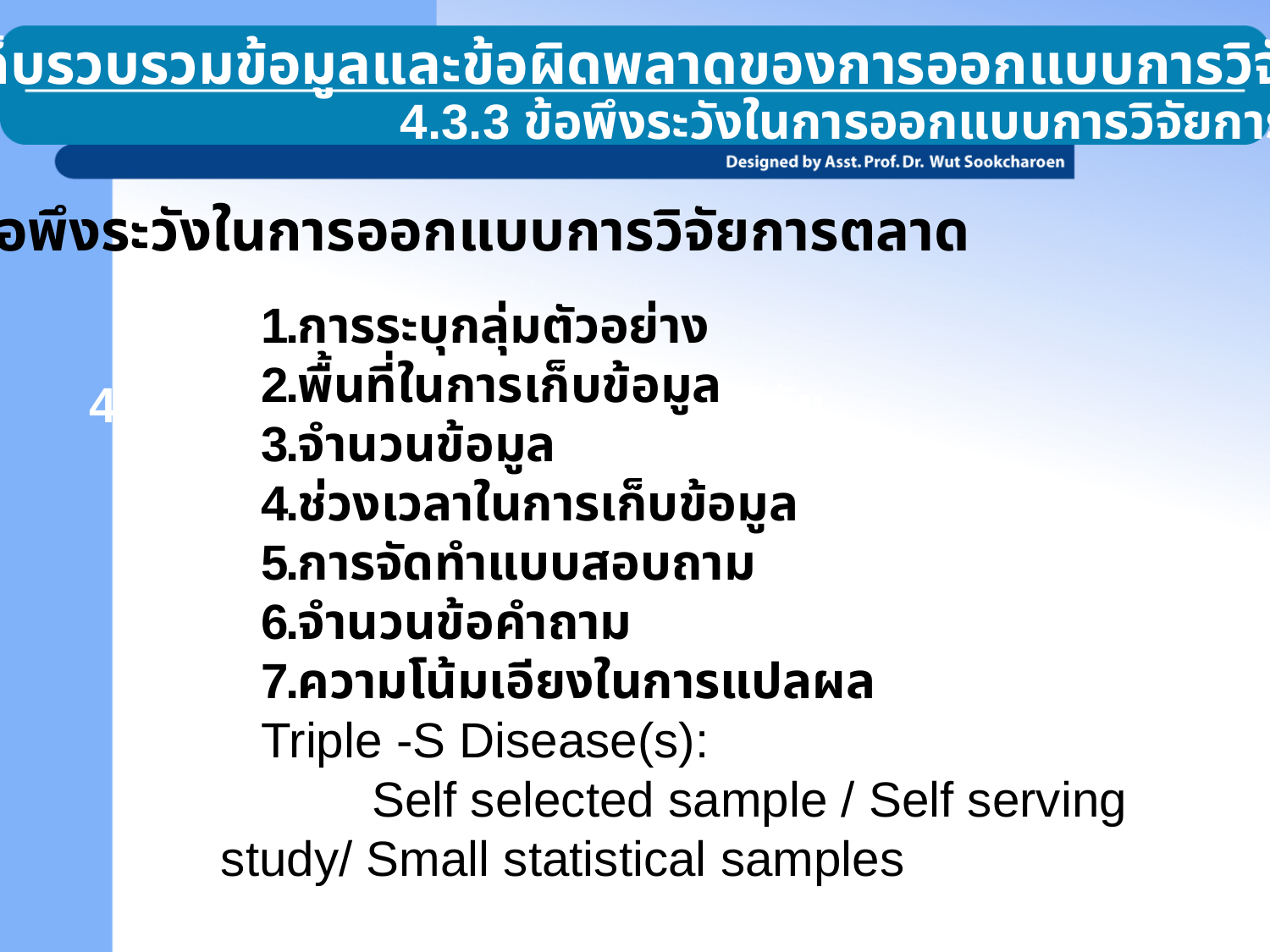

4.3 การเก็บรวบรวมข้อมูลและข้อผิดพลาดของการออกแบบการวิจัย
4.3.3 ข้อพึงระวังในการออกแบบการวิจัยการตลาด
ข้อพึงระวังในการออกแบบการวิจัยการตลาด
การระบุกลุ่มตัวอย่าง
พื้นที่ในการเก็บข้อมูล
จำนวนข้อมูล
ช่วงเวลาในการเก็บข้อมูล
การจัดทำแบบสอบถาม
จำนวนข้อคำถาม
ความโน้มเอียงในการแปลผล
Triple -S Disease(s):
           Self selected sample / Self serving study/ Small statistical samples
4.3.2 ความคลาดเคลื่อนของการวิจัย